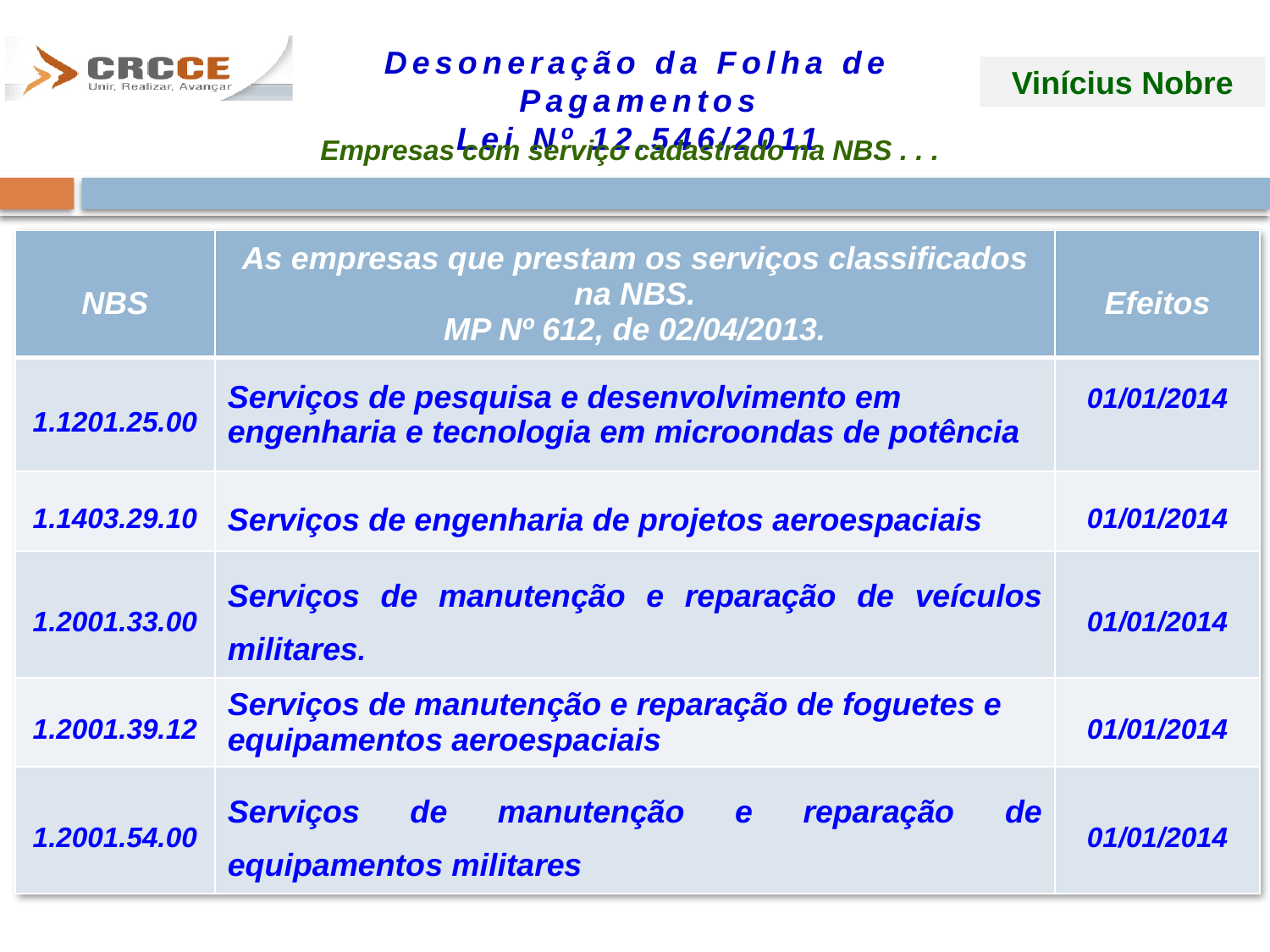

Empresas com serviço cadastrado na NBS . . .
| NBS | As empresas que prestam os serviços classificados na NBS. MP Nº 612, de 02/04/2013. | Efeitos |
| --- | --- | --- |
| 1.1201.25.00 | Serviços de pesquisa e desenvolvimento em engenharia e tecnologia em microondas de potência | 01/01/2014 |
| 1.1403.29.10 | Serviços de engenharia de projetos aeroespaciais | 01/01/2014 |
| 1.2001.33.00 | Serviços de manutenção e reparação de veículos militares. | 01/01/2014 |
| 1.2001.39.12 | Serviços de manutenção e reparação de foguetes e equipamentos aeroespaciais | 01/01/2014 |
| 1.2001.54.00 | Serviços de manutenção e reparação de equipamentos militares | 01/01/2014 |